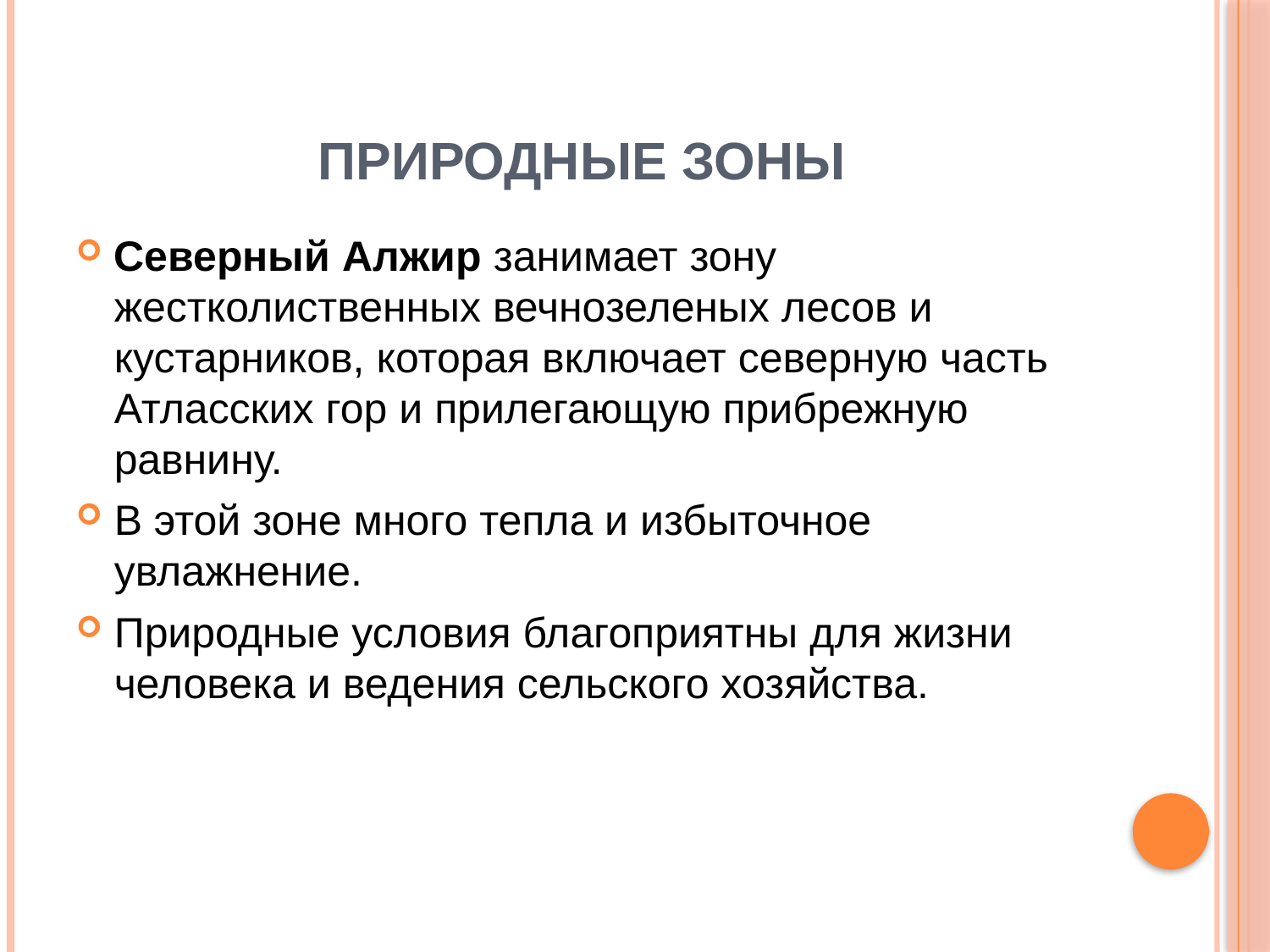

# Природные зоны
Северный Алжир занимает зону жестколиственных вечнозеленых лесов и кустарников, которая включает северную часть  Атласских гор и прилегающую прибрежную равнину.
В этой зоне много тепла и избыточное увлажнение.
Природные условия благоприятны для жизни человека и ведения сельского хозяйства.